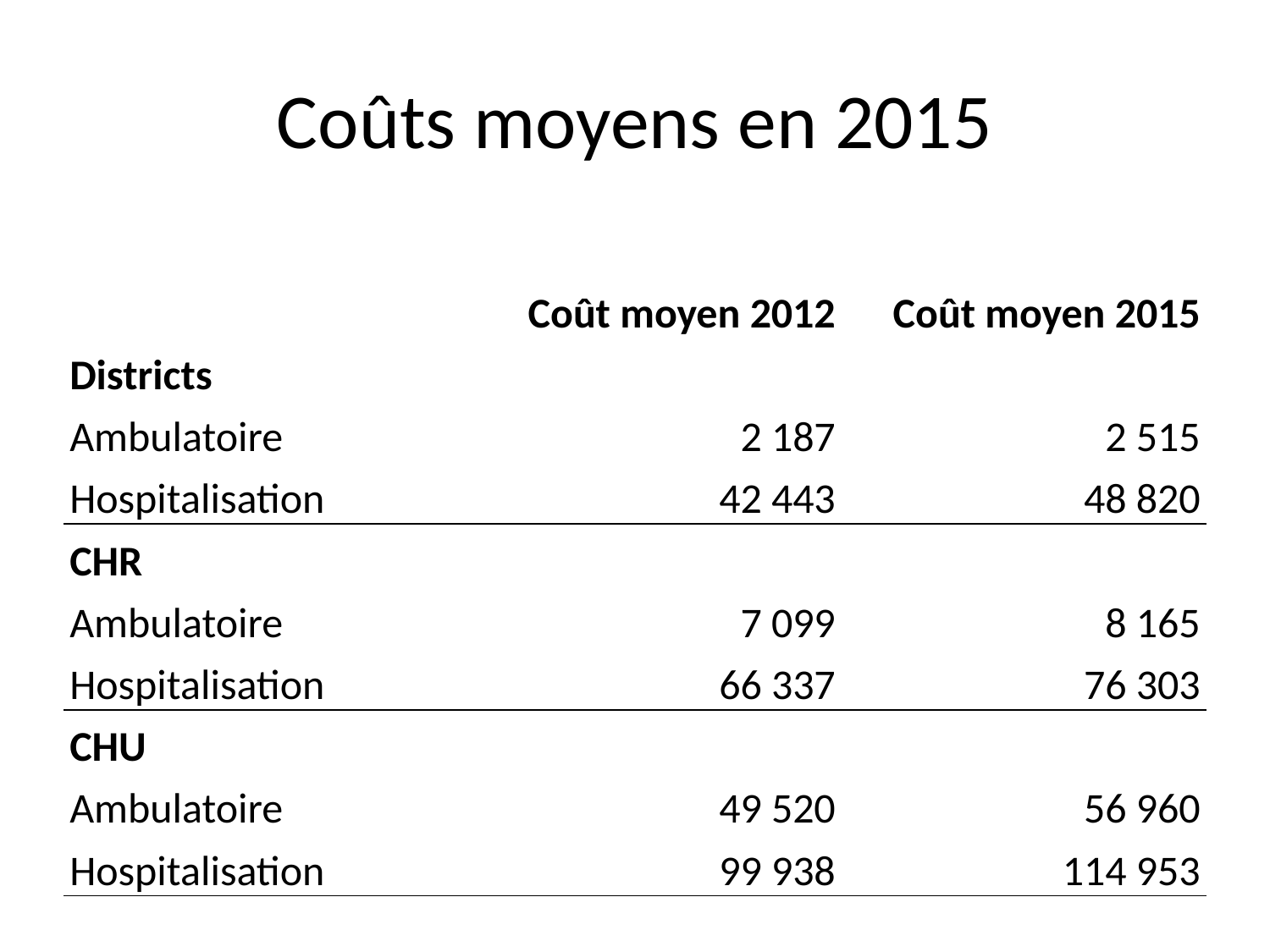

# Coûts moyens en 2015
|  | Coût moyen 2012 | Coût moyen 2015 |
| --- | --- | --- |
| Districts |  |  |
| Ambulatoire | 2 187 | 2 515 |
| Hospitalisation | 42 443 | 48 820 |
| CHR |  |  |
| Ambulatoire | 7 099 | 8 165 |
| Hospitalisation | 66 337 | 76 303 |
| CHU |  |  |
| Ambulatoire | 49 520 | 56 960 |
| Hospitalisation | 99 938 | 114 953 |